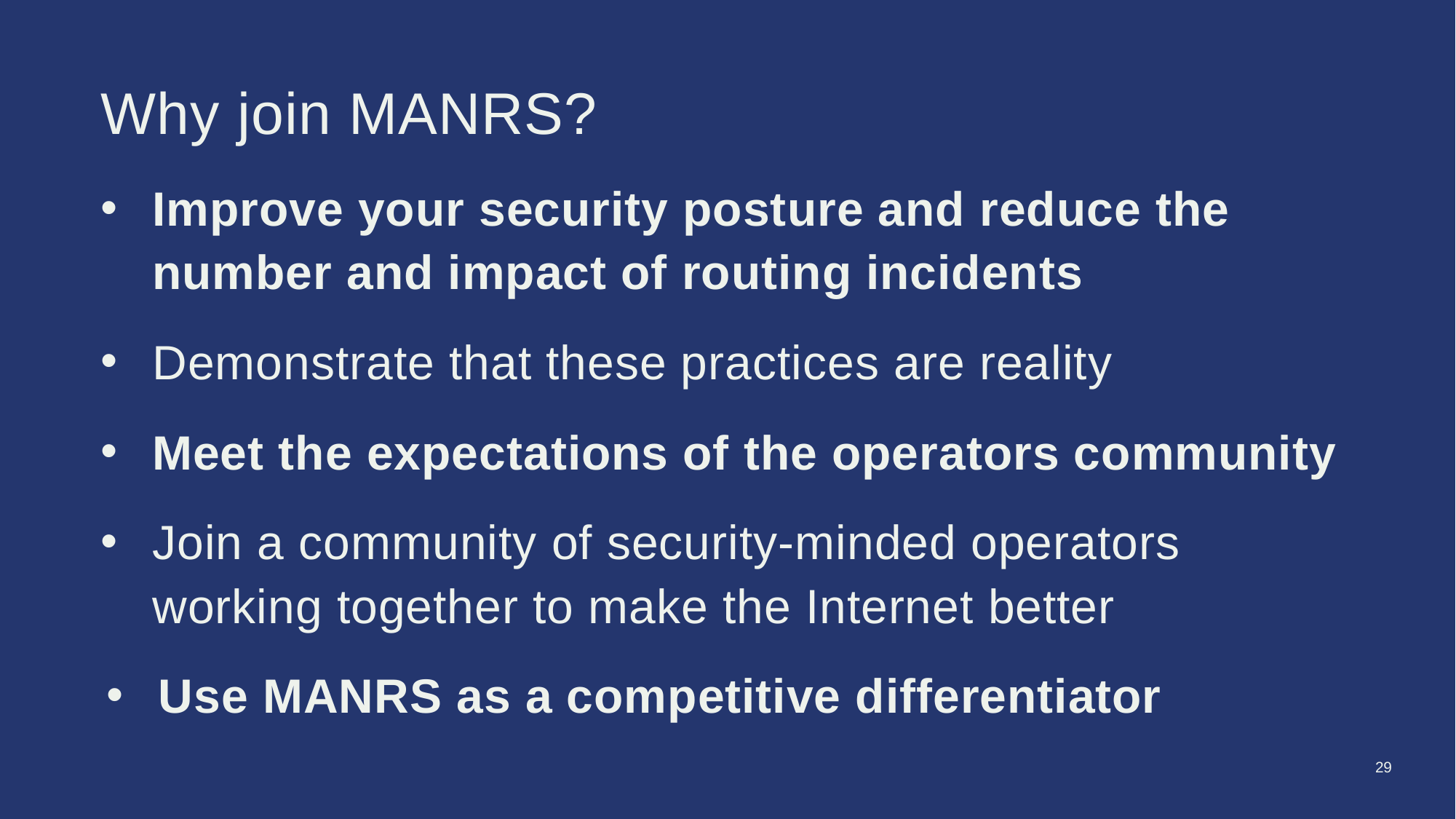

Why join MANRS?
Improve your security posture and reduce the number and impact of routing incidents
Demonstrate that these practices are reality
Meet the expectations of the operators community
Join a community of security-minded operators working together to make the Internet better
Use MANRS as a competitive differentiator
29